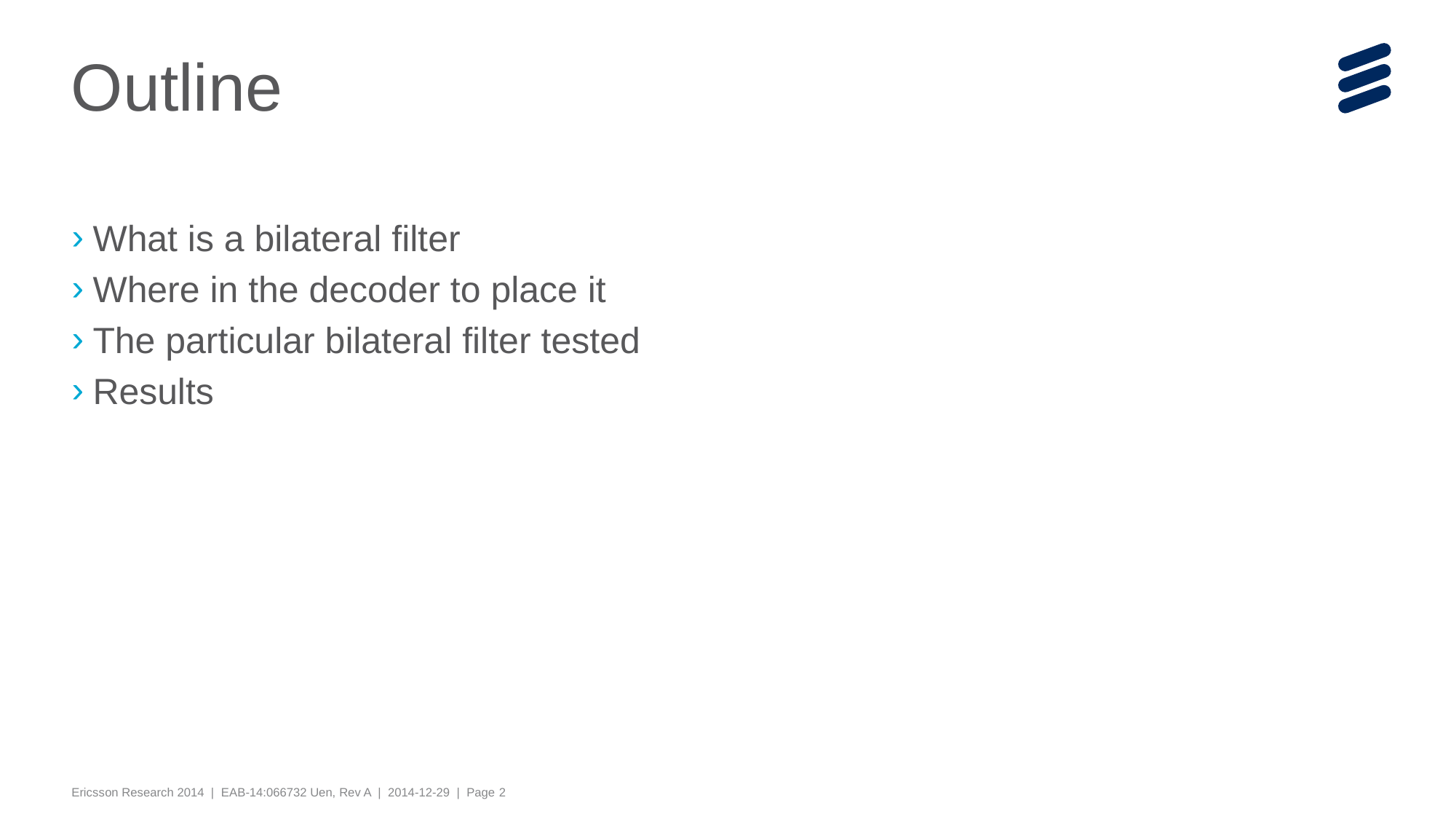

# Outline
What is a bilateral filter
Where in the decoder to place it
The particular bilateral filter tested
Results